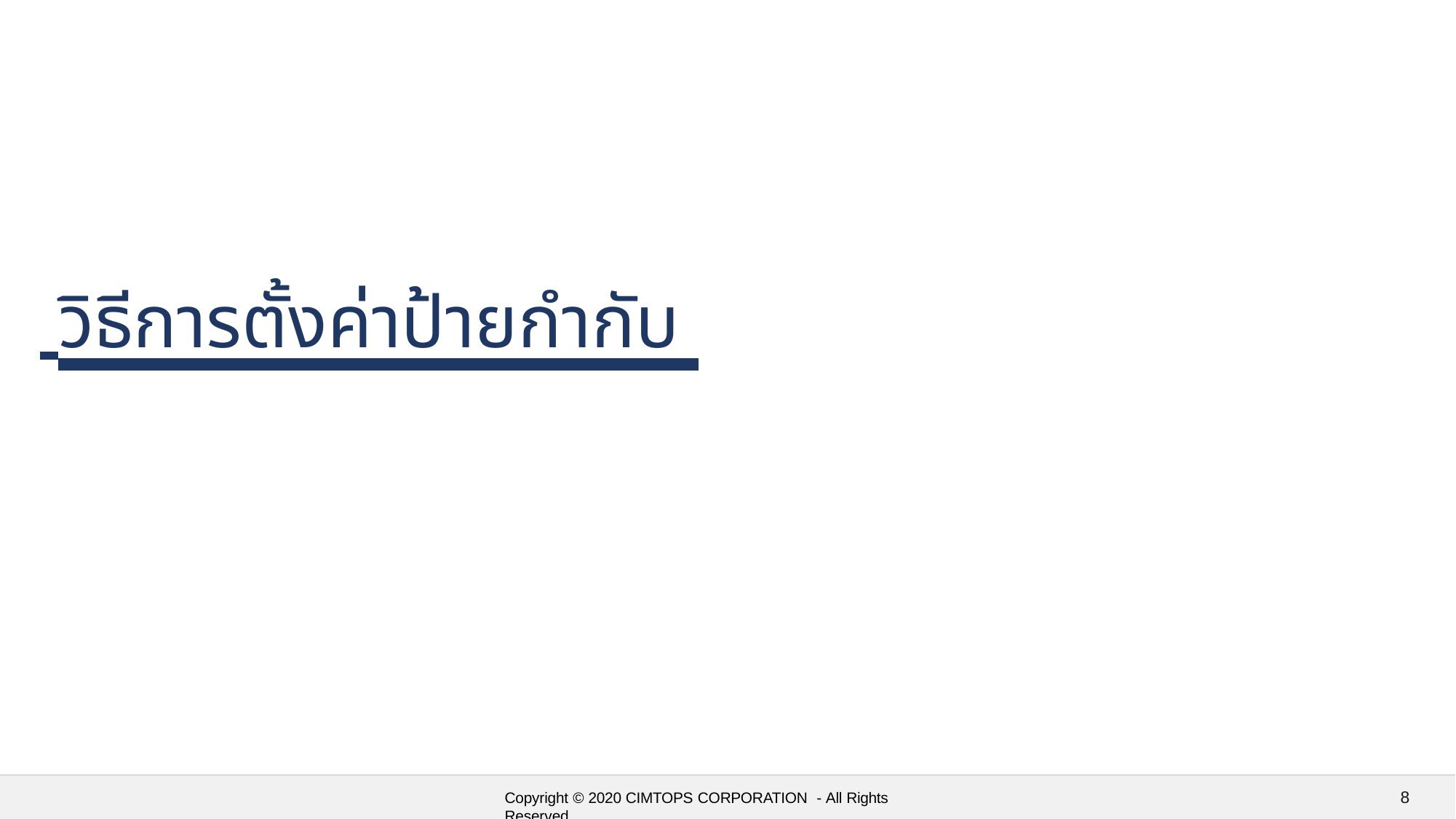

# วิธีการตั้งค่าป้ายกำกับ
8
Copyright © 2020 CIMTOPS CORPORATION - All Rights Reserved.